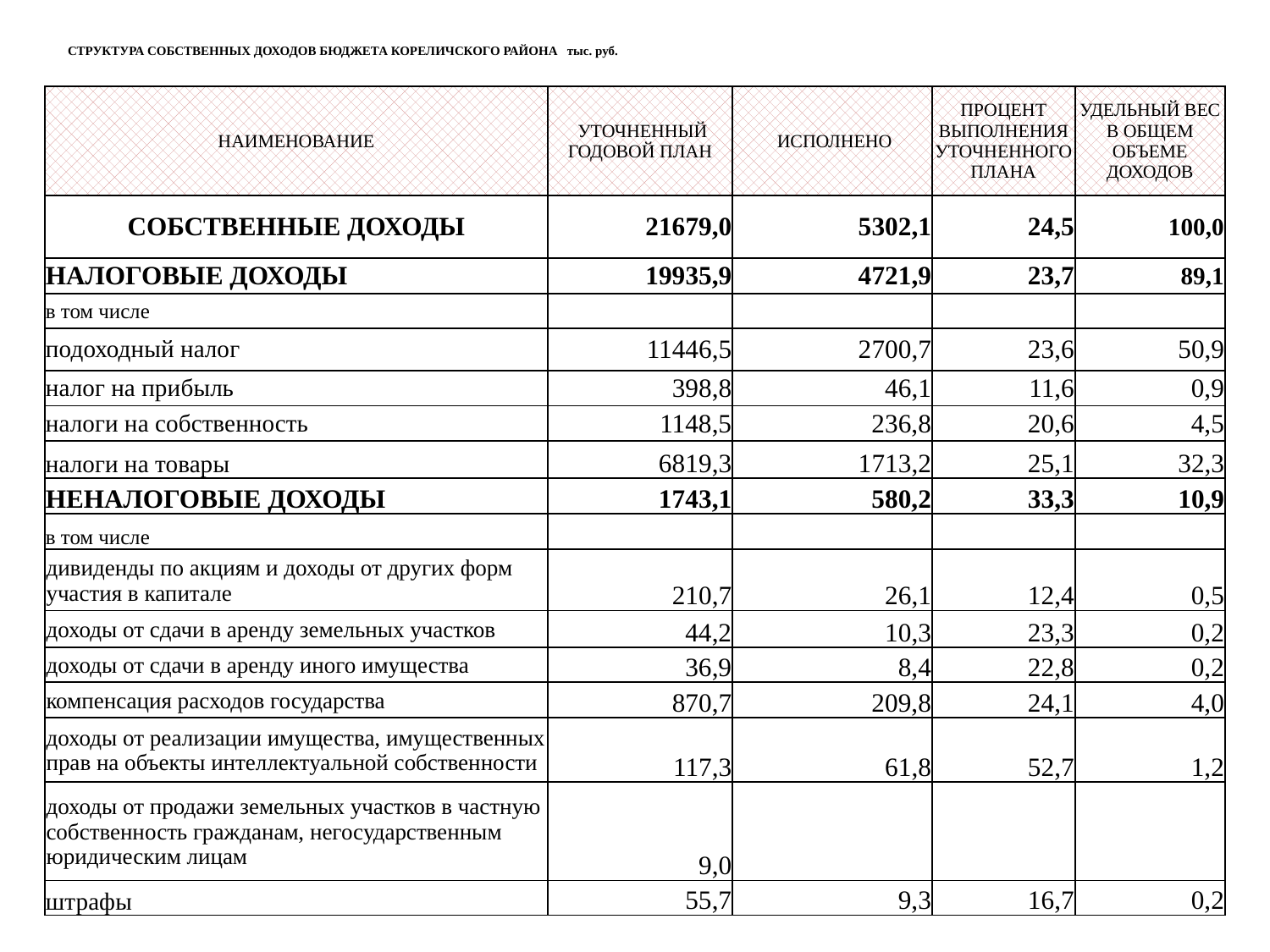

# СТРУКТУРА СОБСТВЕННЫХ ДОХОДОВ БЮДЖЕТА КОРЕЛИЧСКОГО РАЙОНА   тыс. руб.
| НАИМЕНОВАНИЕ | УТОЧНЕННЫЙ ГОДОВОЙ ПЛАН | ИСПОЛНЕНО | ПРОЦЕНТ ВЫПОЛНЕНИЯ УТОЧНЕННОГО ПЛАНА | УДЕЛЬНЫЙ ВЕС В ОБЩЕМ ОБЪЕМЕ ДОХОДОВ |
| --- | --- | --- | --- | --- |
| СОБСТВЕННЫЕ ДОХОДЫ | 21679,0 | 5302,1 | 24,5 | 100,0 |
| НАЛОГОВЫЕ ДОХОДЫ | 19935,9 | 4721,9 | 23,7 | 89,1 |
| в том числе |  |  |  |  |
| подоходный налог | 11446,5 | 2700,7 | 23,6 | 50,9 |
| налог на прибыль | 398,8 | 46,1 | 11,6 | 0,9 |
| налоги на собственность | 1148,5 | 236,8 | 20,6 | 4,5 |
| налоги на товары | 6819,3 | 1713,2 | 25,1 | 32,3 |
| НЕНАЛОГОВЫЕ ДОХОДЫ | 1743,1 | 580,2 | 33,3 | 10,9 |
| в том числе |  |  |  |  |
| дивиденды по акциям и доходы от других форм участия в капитале | 210,7 | 26,1 | 12,4 | 0,5 |
| доходы от сдачи в аренду земельных участков | 44,2 | 10,3 | 23,3 | 0,2 |
| доходы от сдачи в аренду иного имущества | 36,9 | 8,4 | 22,8 | 0,2 |
| компенсация расходов государства | 870,7 | 209,8 | 24,1 | 4,0 |
| доходы от реализации имущества, имущественных прав на объекты интеллектуальной собственности | 117,3 | 61,8 | 52,7 | 1,2 |
| доходы от продажи земельных участков в частную собственность гражданам, негосударственным юридическим лицам | 9,0 |  |  |  |
| штрафы | 55,7 | 9,3 | 16,7 | 0,2 |